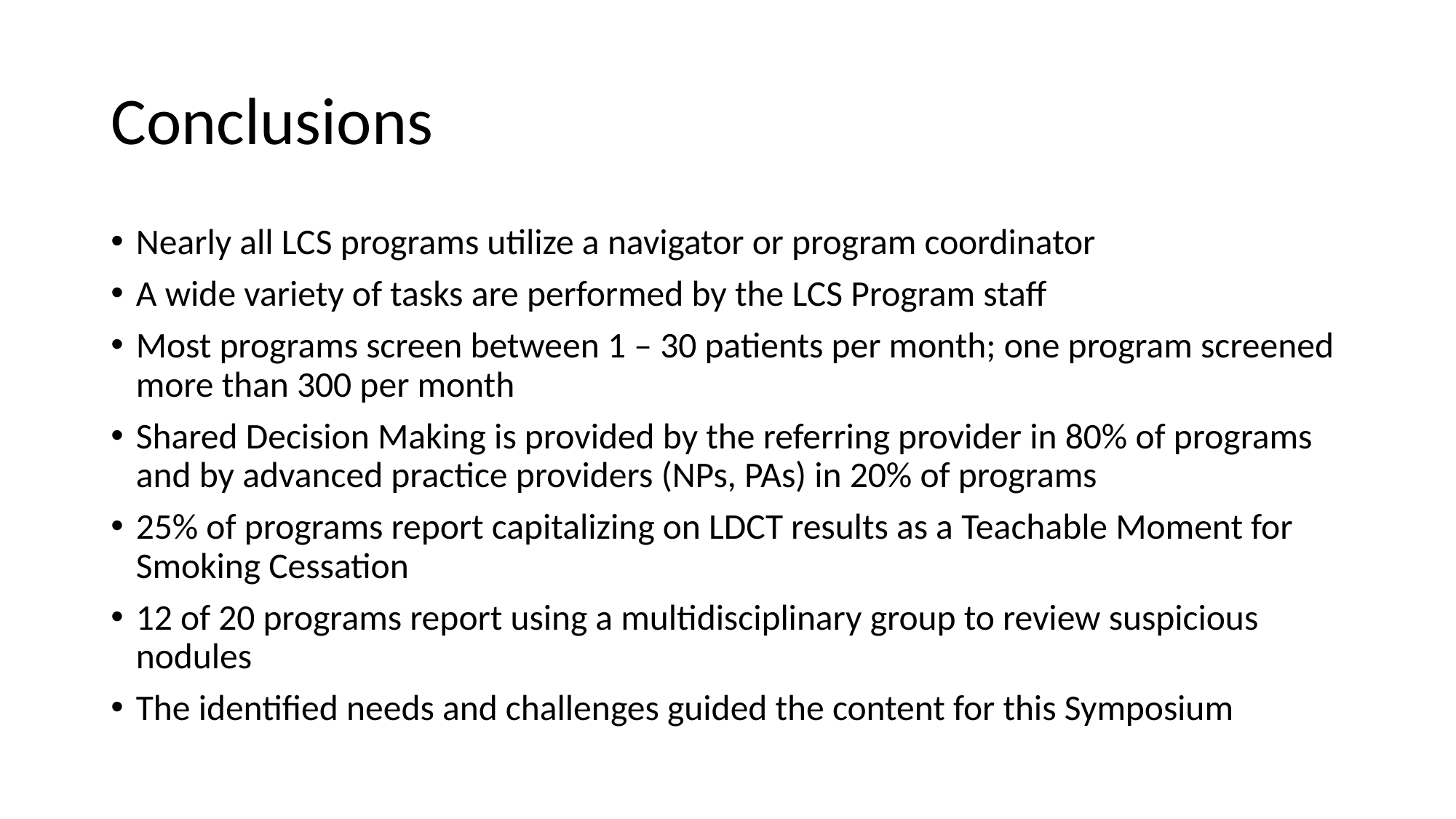

# Conclusions
Nearly all LCS programs utilize a navigator or program coordinator
A wide variety of tasks are performed by the LCS Program staff
Most programs screen between 1 – 30 patients per month; one program screened more than 300 per month
Shared Decision Making is provided by the referring provider in 80% of programs and by advanced practice providers (NPs, PAs) in 20% of programs
25% of programs report capitalizing on LDCT results as a Teachable Moment for Smoking Cessation
12 of 20 programs report using a multidisciplinary group to review suspicious nodules
The identified needs and challenges guided the content for this Symposium